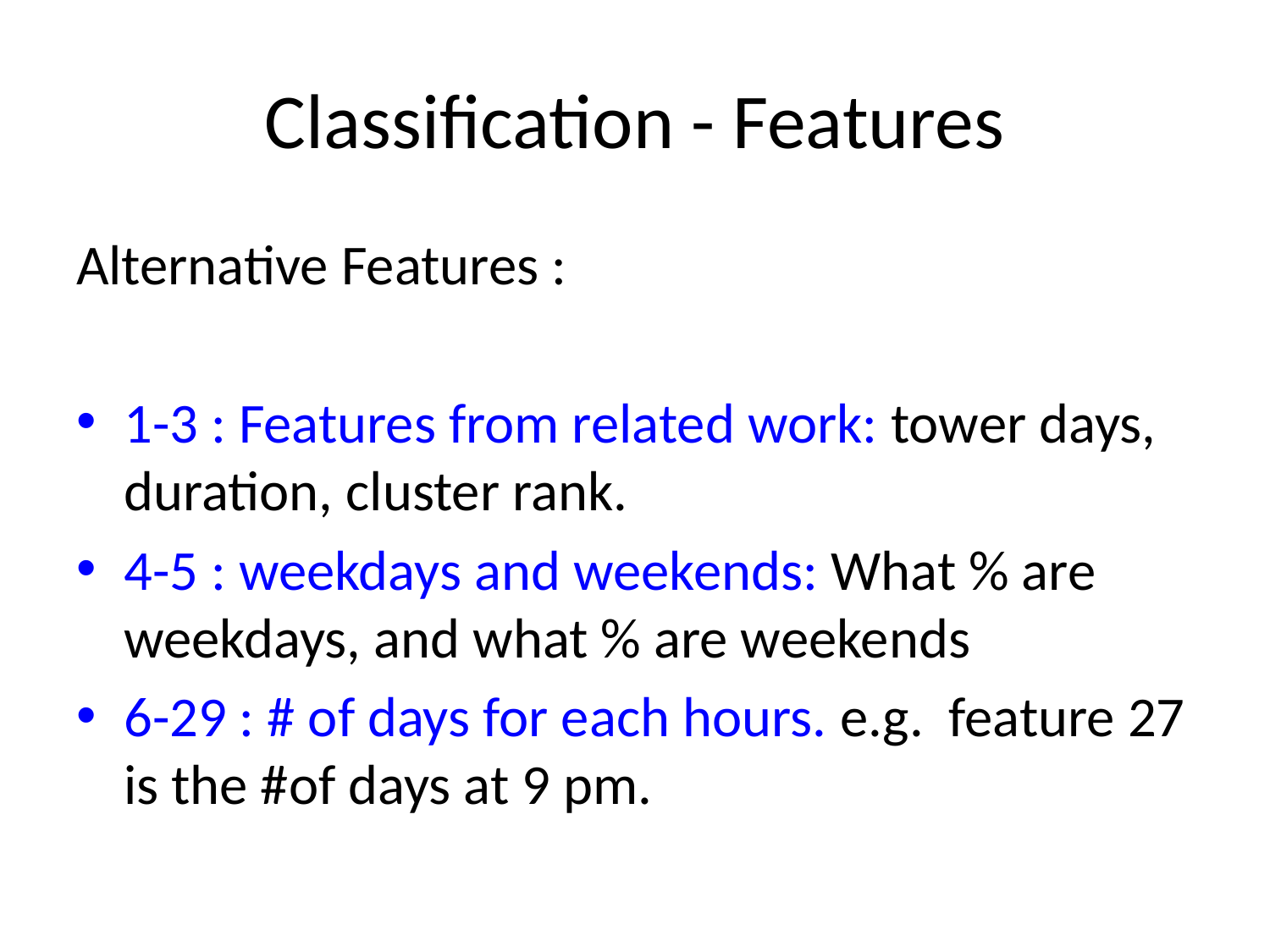

# Classification - Features
Alternative Features :

1-3 : Features from related work: tower days, duration, cluster rank.
4-5 : weekdays and weekends: What % are weekdays, and what % are weekends
6-29 : # of days for each hours. e.g.  feature 27 is the #of days at 9 pm.